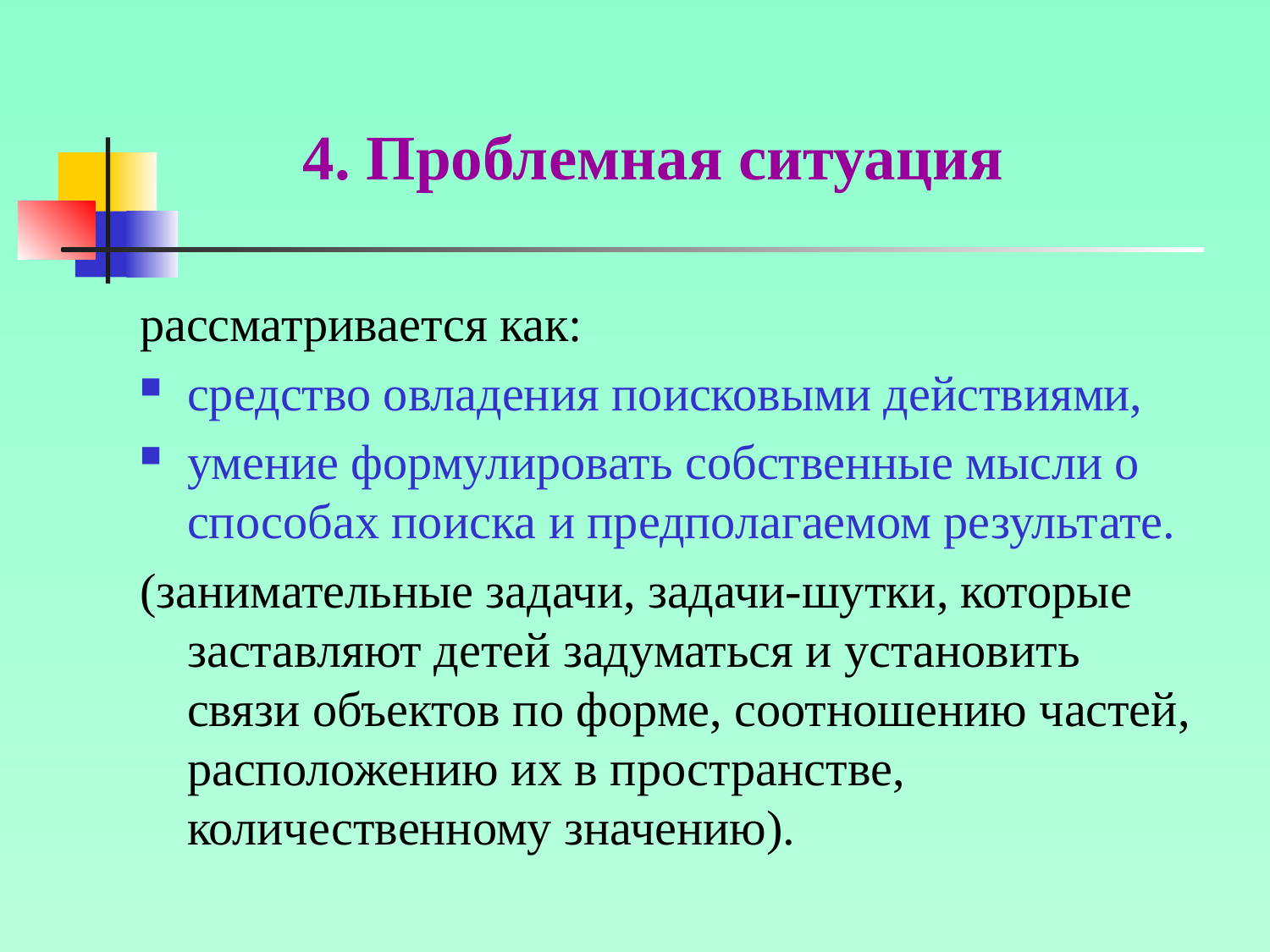

# 4. Проблемная ситуация
рассматривается как:
средство овладения поисковыми действиями,
умение формулировать собственные мысли о способах поиска и предполагаемом результате.
(занимательные задачи, задачи-шутки, которые заставляют детей задуматься и установить связи объектов по форме, соотношению частей, расположению их в пространстве, количественному значению).